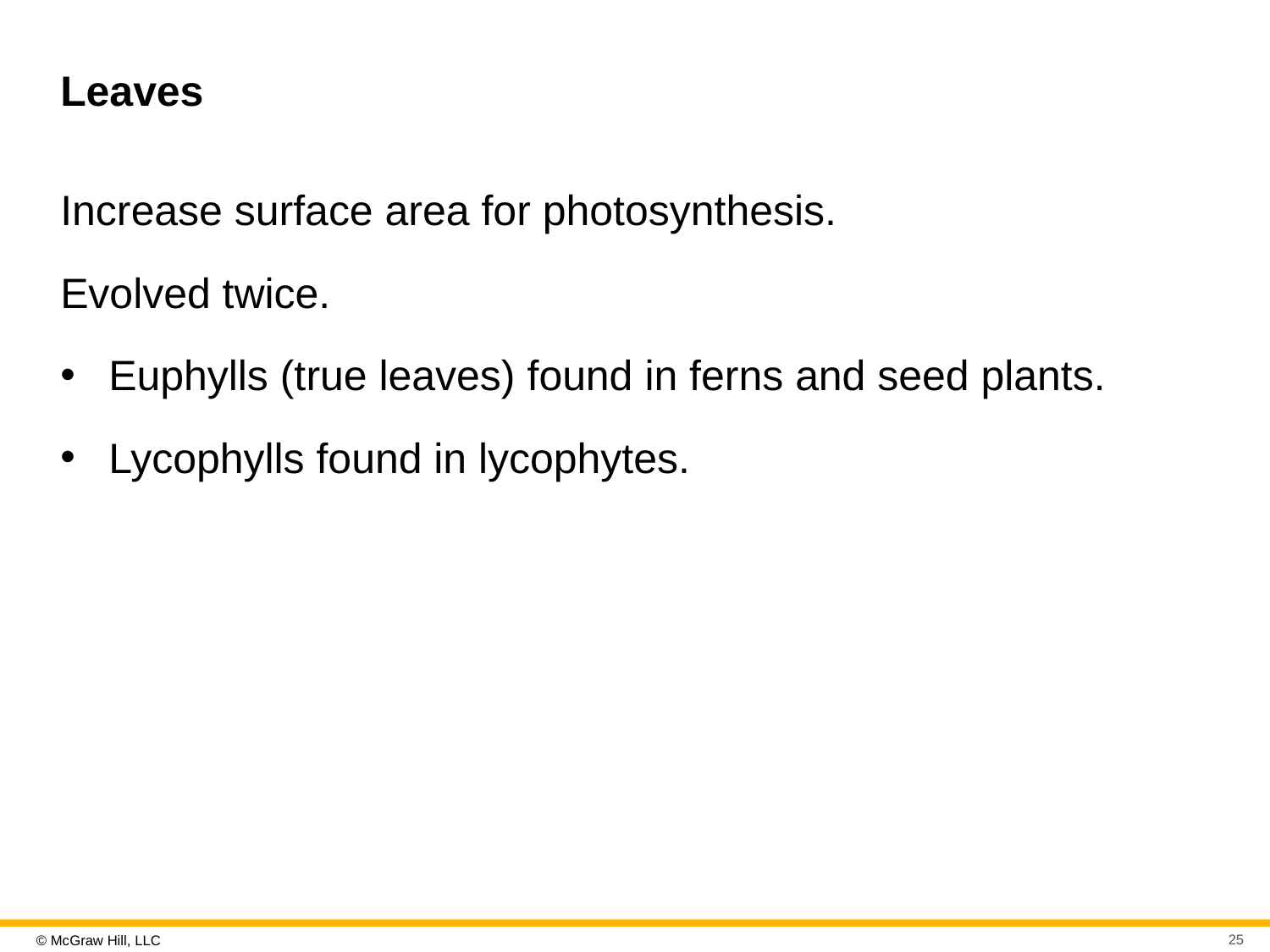

# Leaves
Increase surface area for photosynthesis.
Evolved twice.
Euphylls (true leaves) found in ferns and seed plants.
Lycophylls found in lycophytes.
25